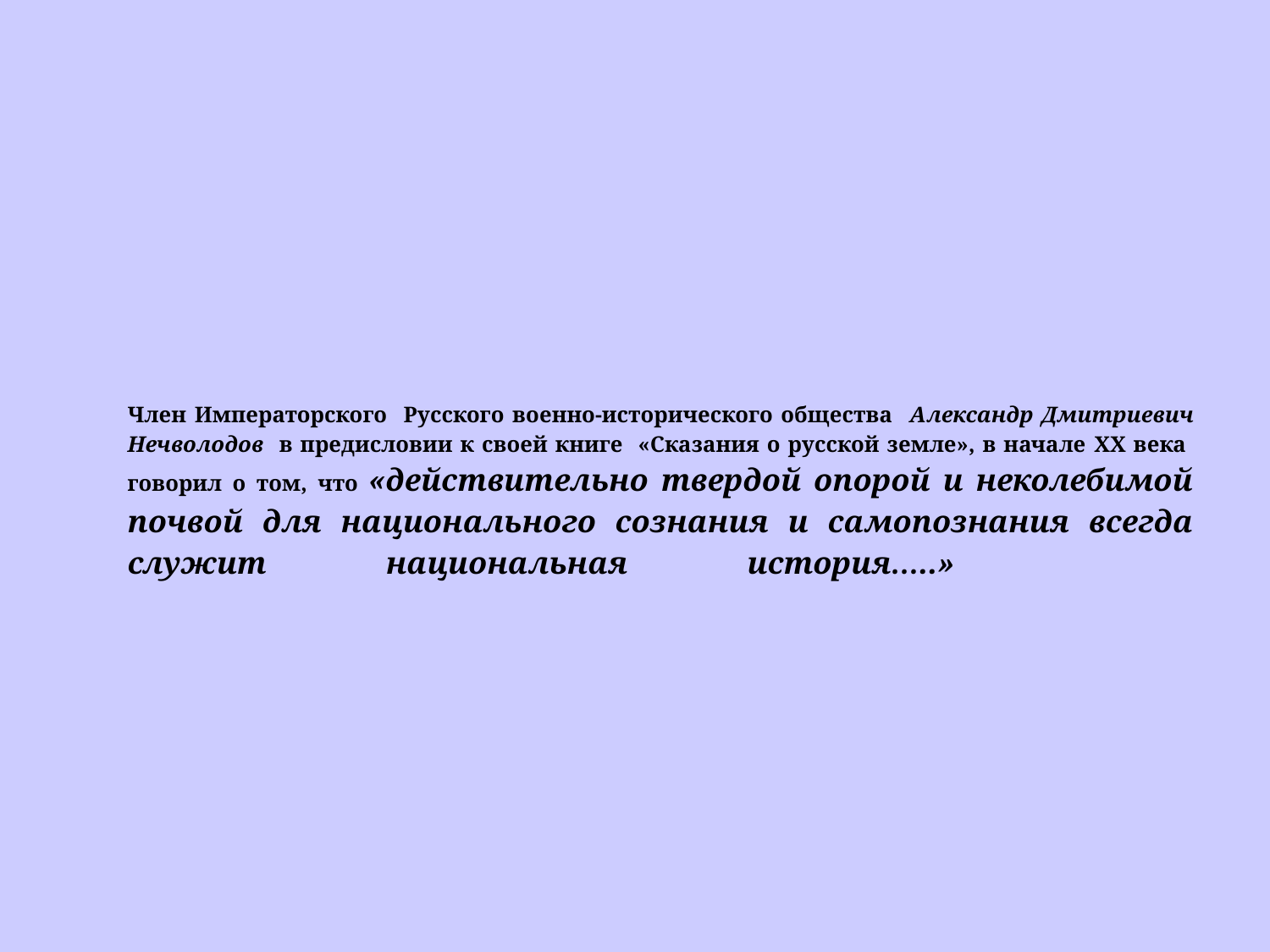

# Член Императорского  Русского военно-исторического общества  Александр Дмитриевич Нечволодов  в предисловии к своей книге  «Сказания о русской земле», в начале XX века  говорил о том, что «действительно твердой опорой и неколебимой почвой для национального сознания и самопознания всегда служит национальная история…..»